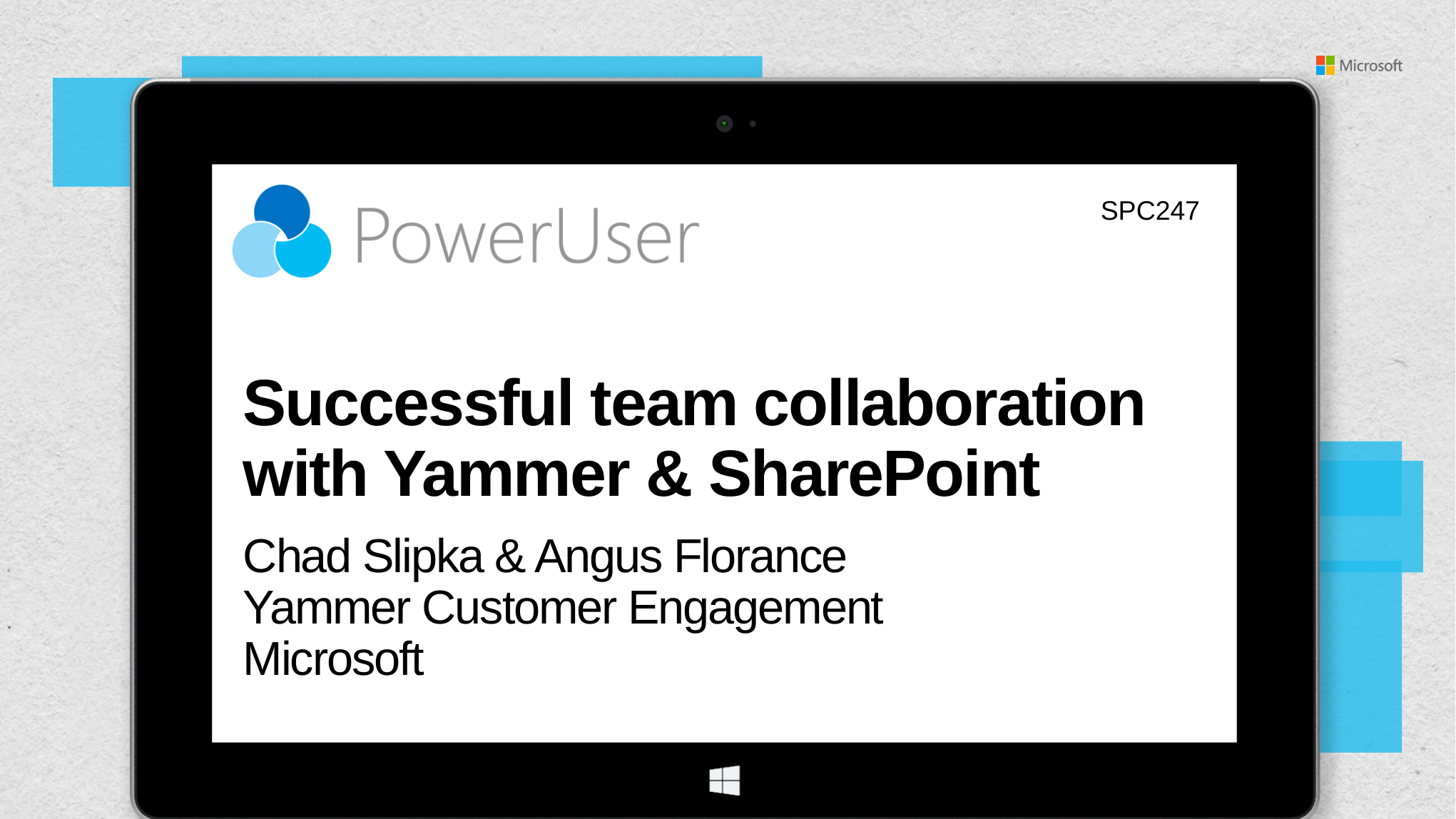

SPC247
# Successful team collaboration with Yammer & SharePoint
Chad Slipka & Angus Florance
Yammer Customer Engagement
Microsoft